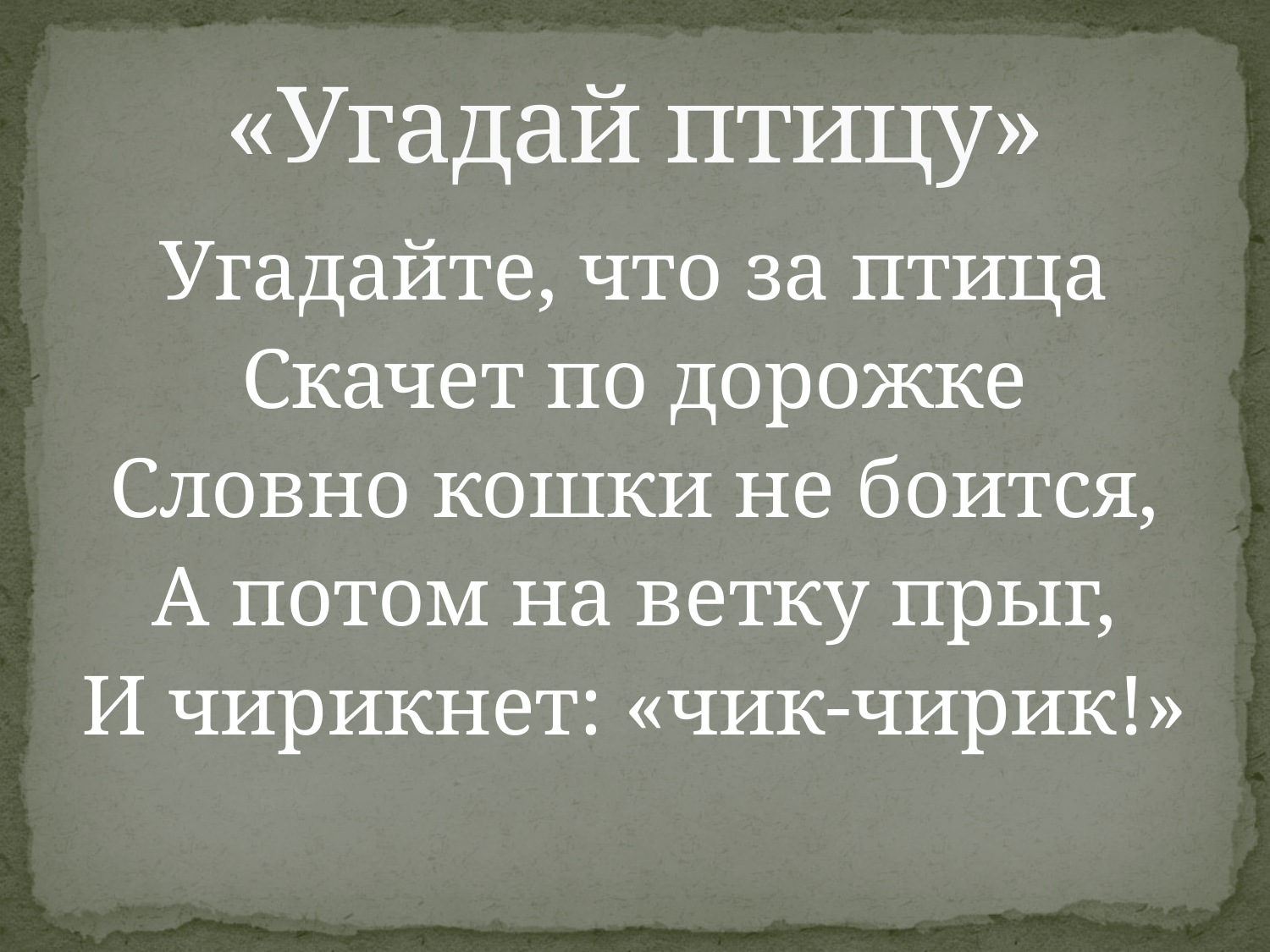

# «Угадай птицу»
Угадайте, что за птица
Скачет по дорожке
Словно кошки не боится,
А потом на ветку прыг,
И чирикнет: «чик-чирик!»